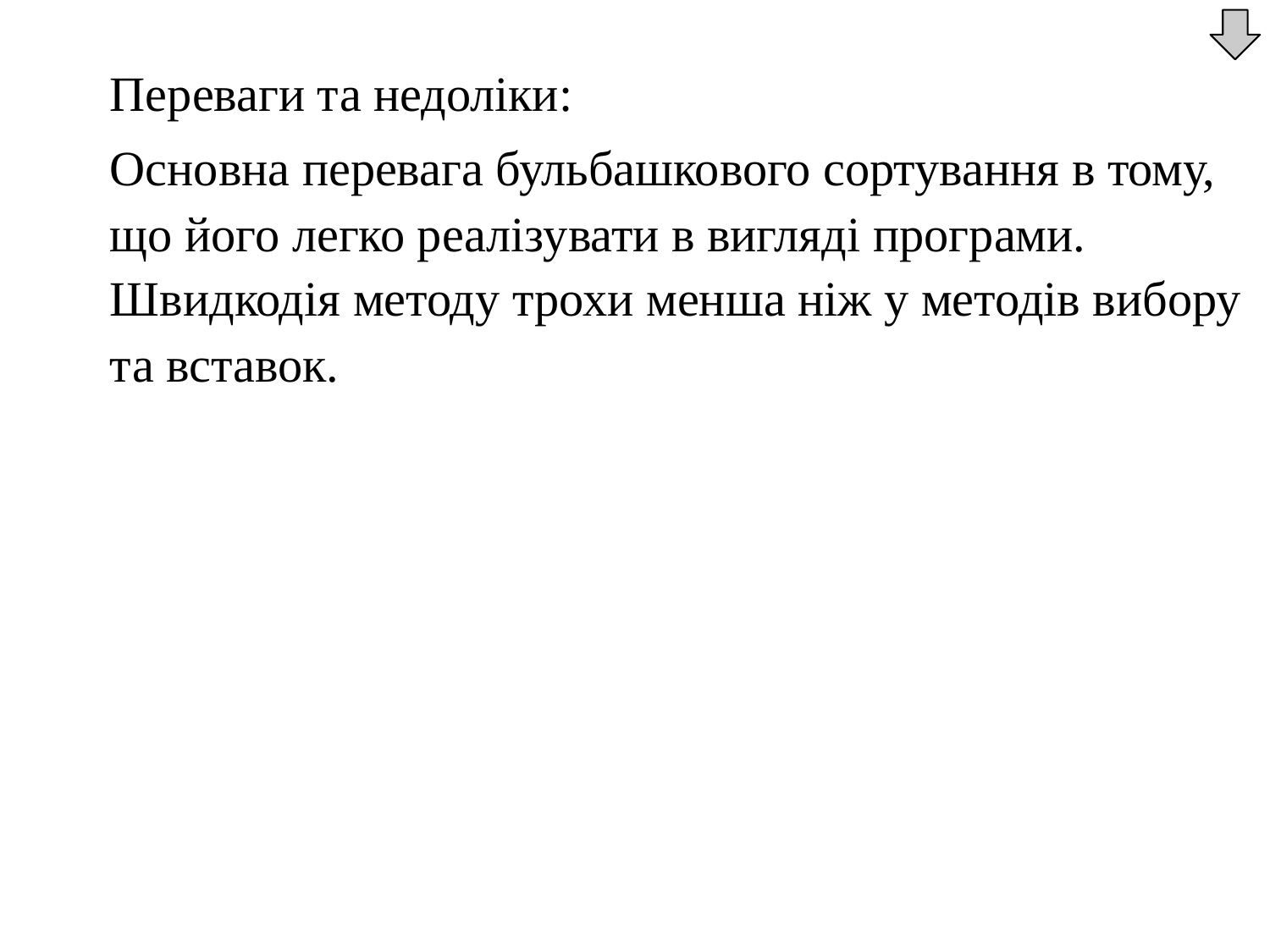

Переваги та недоліки:
	Основна перевага бульбашкового сортування в тому, що його легко реалізувати в вигляді програми. Швидкодія методу трохи менша ніж у методів вибору та вставок.